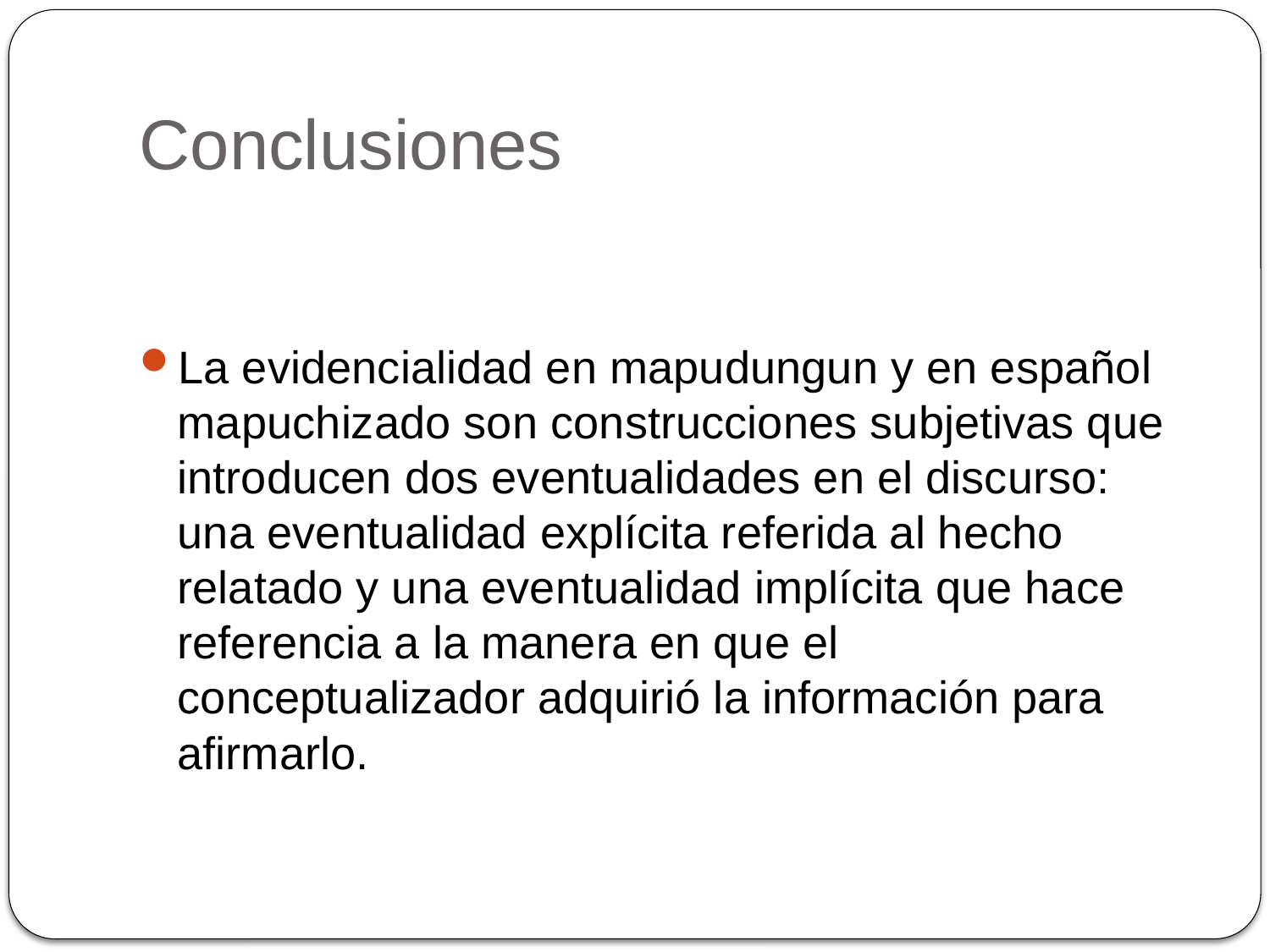

# Conclusiones

La evidencialidad en mapudungun y en español mapuchizado son construcciones subjetivas que introducen dos eventualidades en el discurso: una eventualidad explícita referida al hecho relatado y una eventualidad implícita que hace referencia a la manera en que el conceptualizador adquirió la información para afirmarlo.